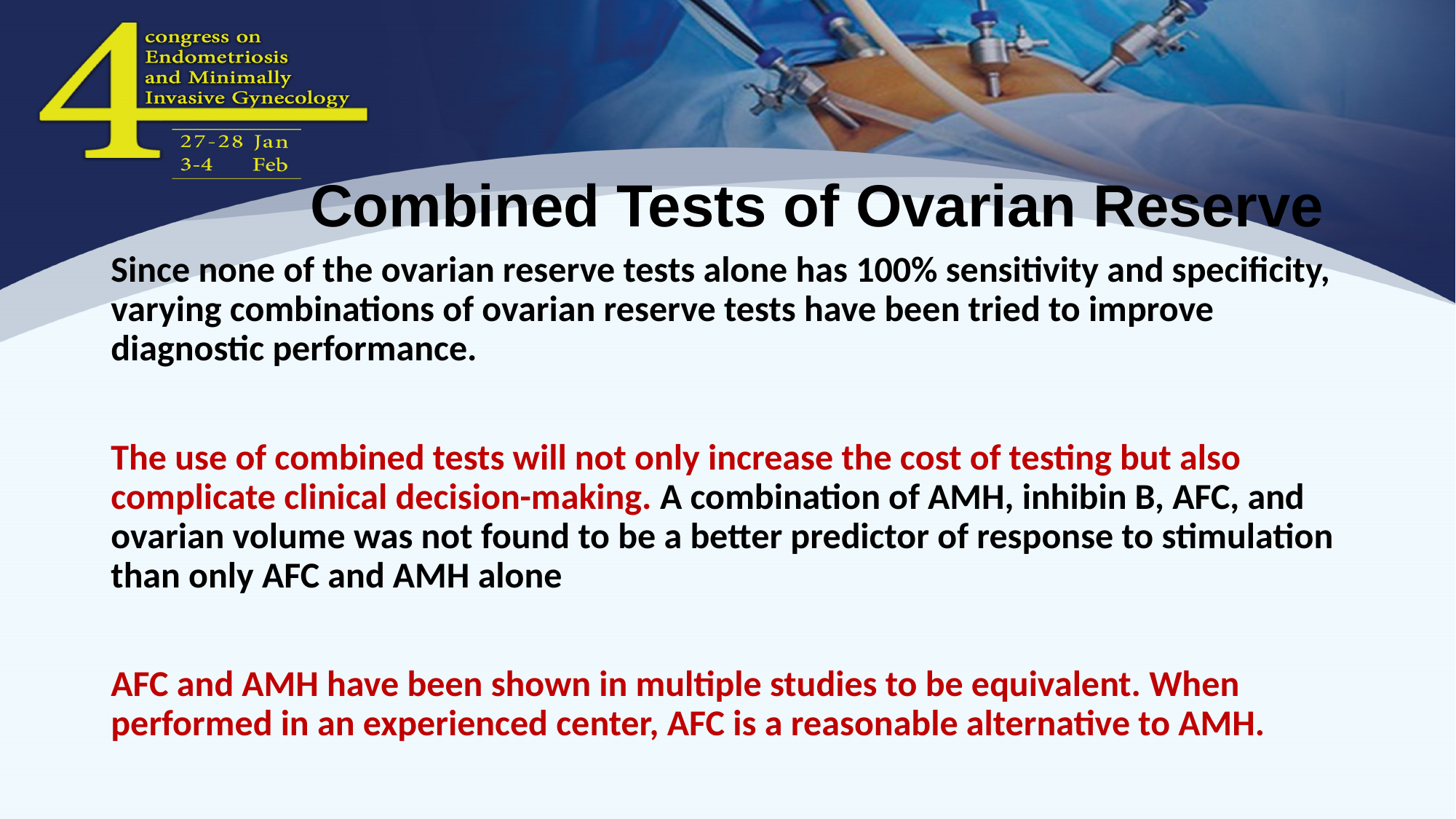

Combined Tests of Ovarian Reserve
Since none of the ovarian reserve tests alone has 100% sensitivity and specificity, varying combinations of ovarian reserve tests have been tried to improve diagnostic performance.

The use of combined tests will not only increase the cost of testing but also complicate clinical decision-making. A combination of AMH, inhibin B, AFC, and ovarian volume was not found to be a better predictor of response to stimulation than only AFC and AMH alone

AFC and AMH have been shown in multiple studies to be equivalent. When performed in an experienced center, AFC is a reasonable alternative to AMH.